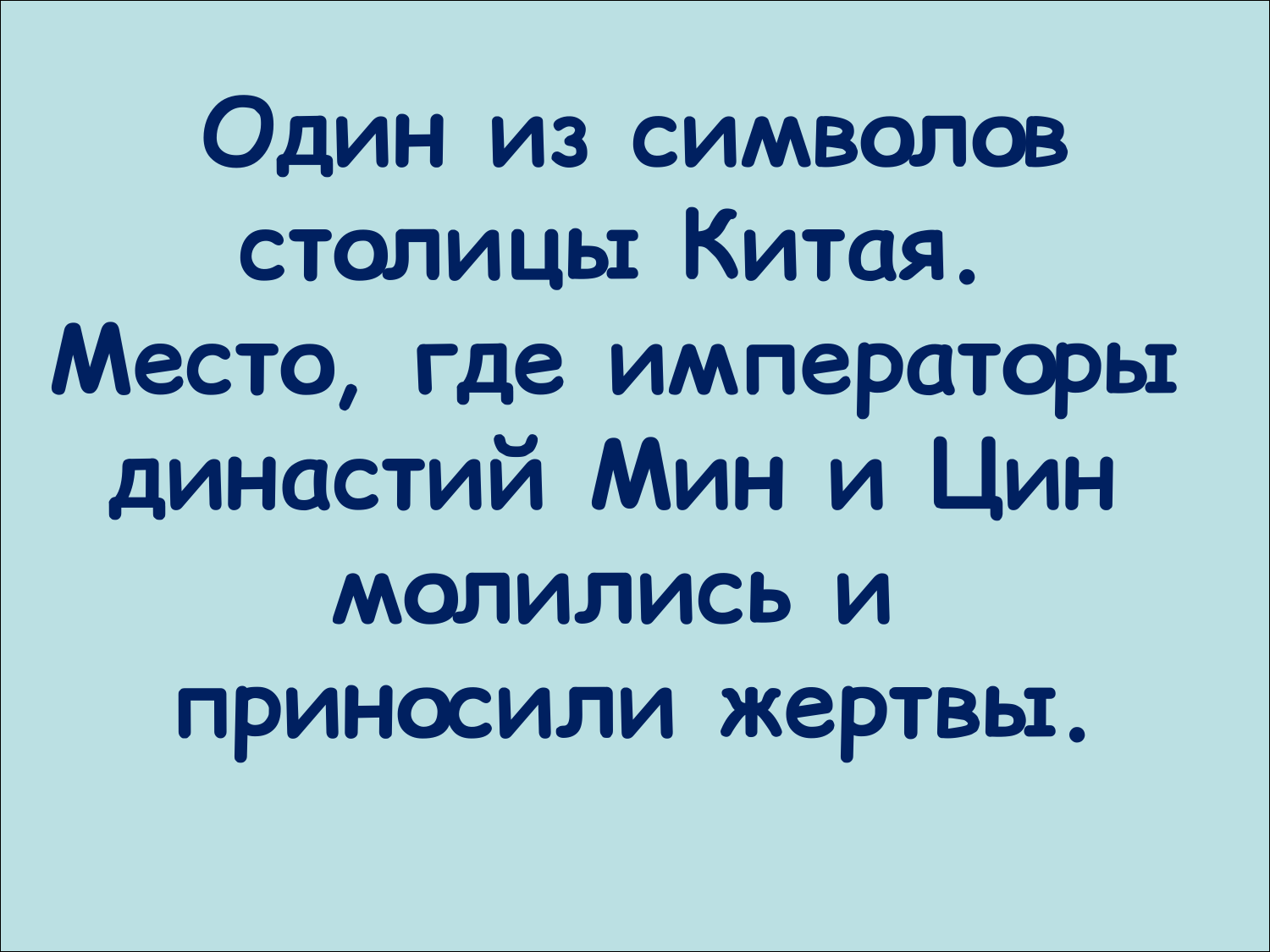

Один из символов
столицы Китая.
Место, где императоры
династий Мин и Цин
молились и
приносили жертвы.